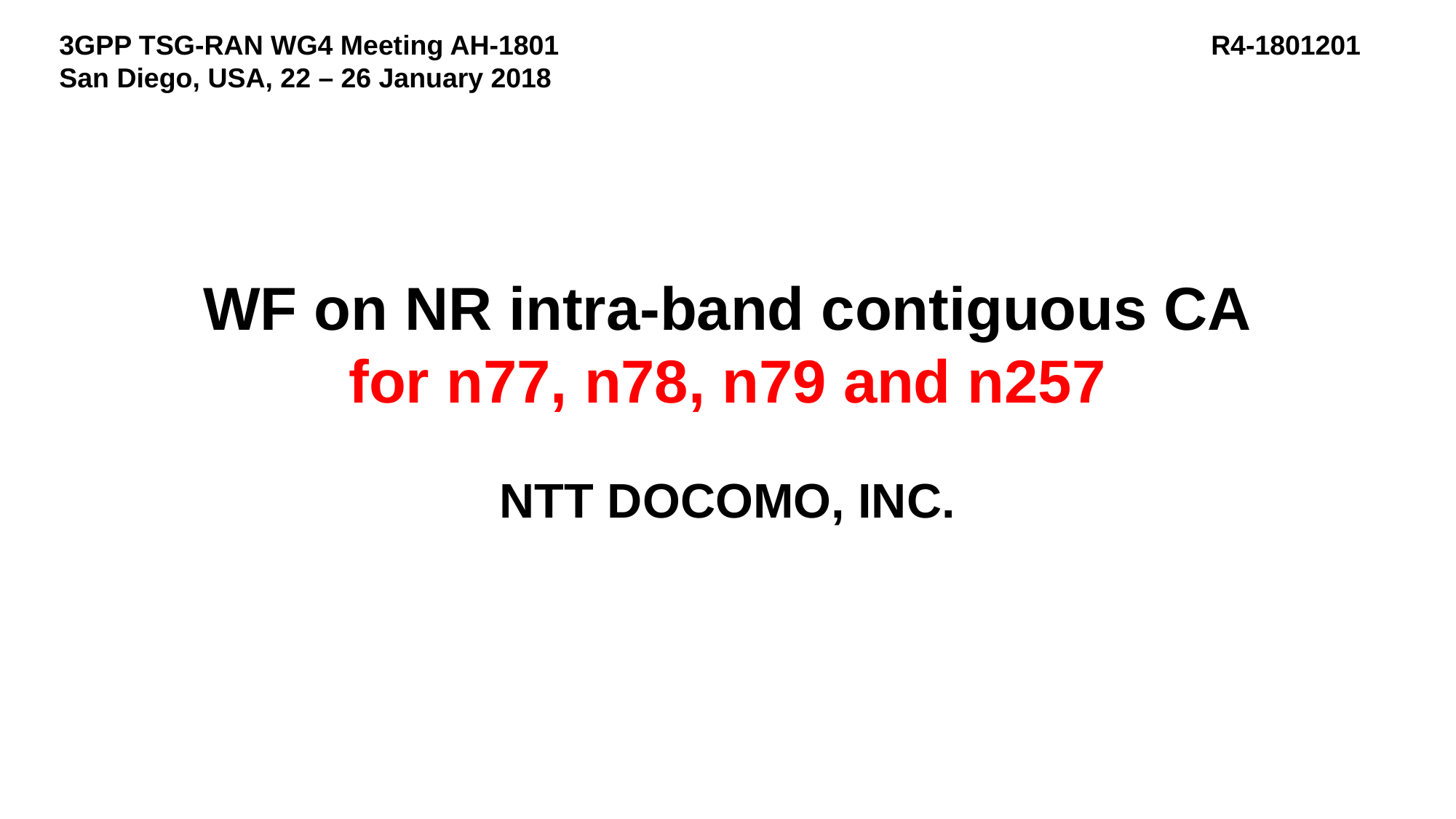

R4-1801201
3GPP TSG-RAN WG4 Meeting AH-1801
San Diego, USA, 22 – 26 January 2018
# WF on NR intra-band contiguous CA for n77, n78, n79 and n257
NTT DOCOMO, INC.